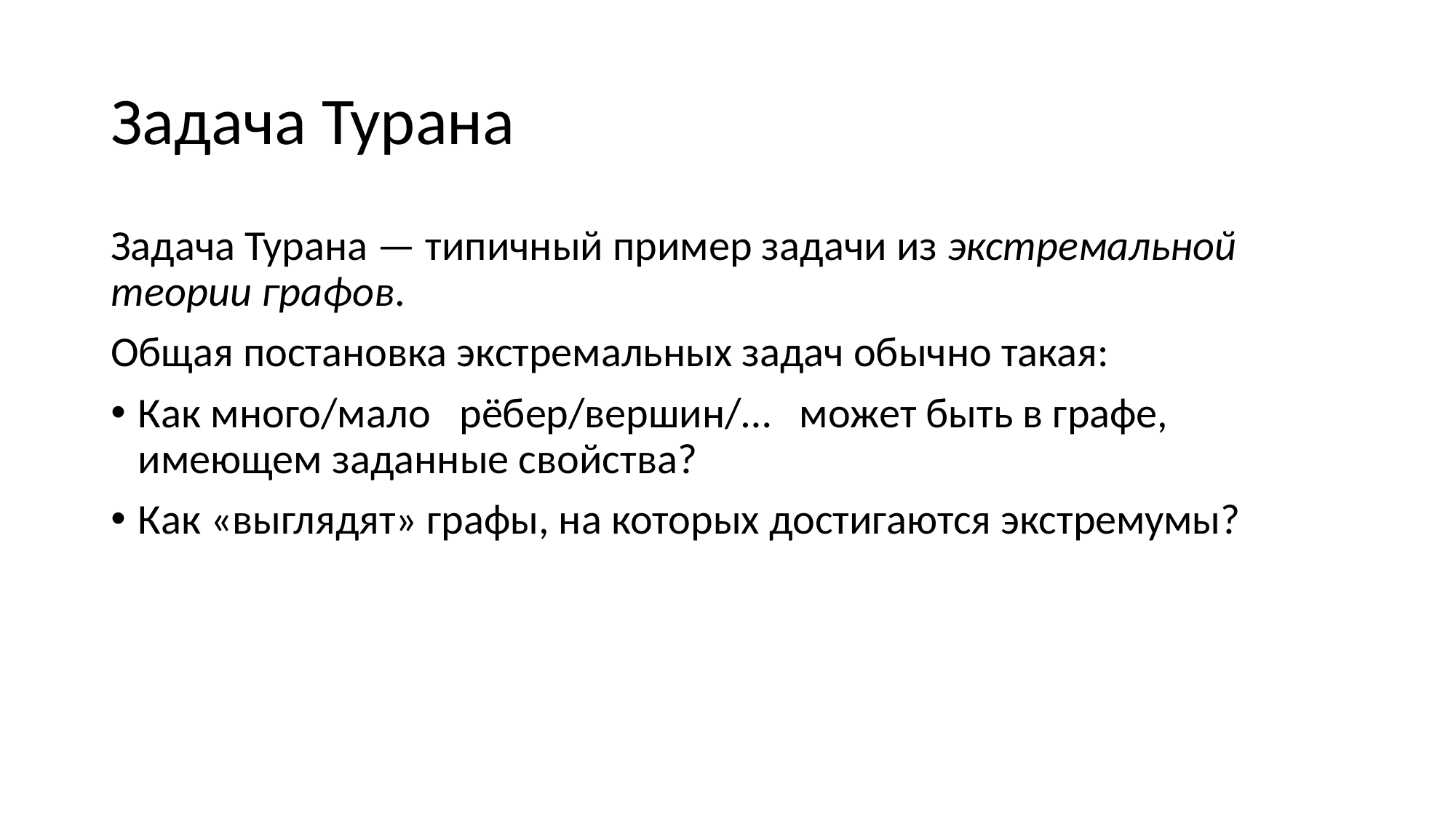

# Задача Турана
Задача Турана — типичный пример задачи из экстремальной теории графов.
Общая постановка экстремальных задач обычно такая:
Как много/мало   рёбер/вершин/…   может быть в графе, имеющем заданные свойства?
Как «выглядят» графы, на которых достигаются экстремумы?